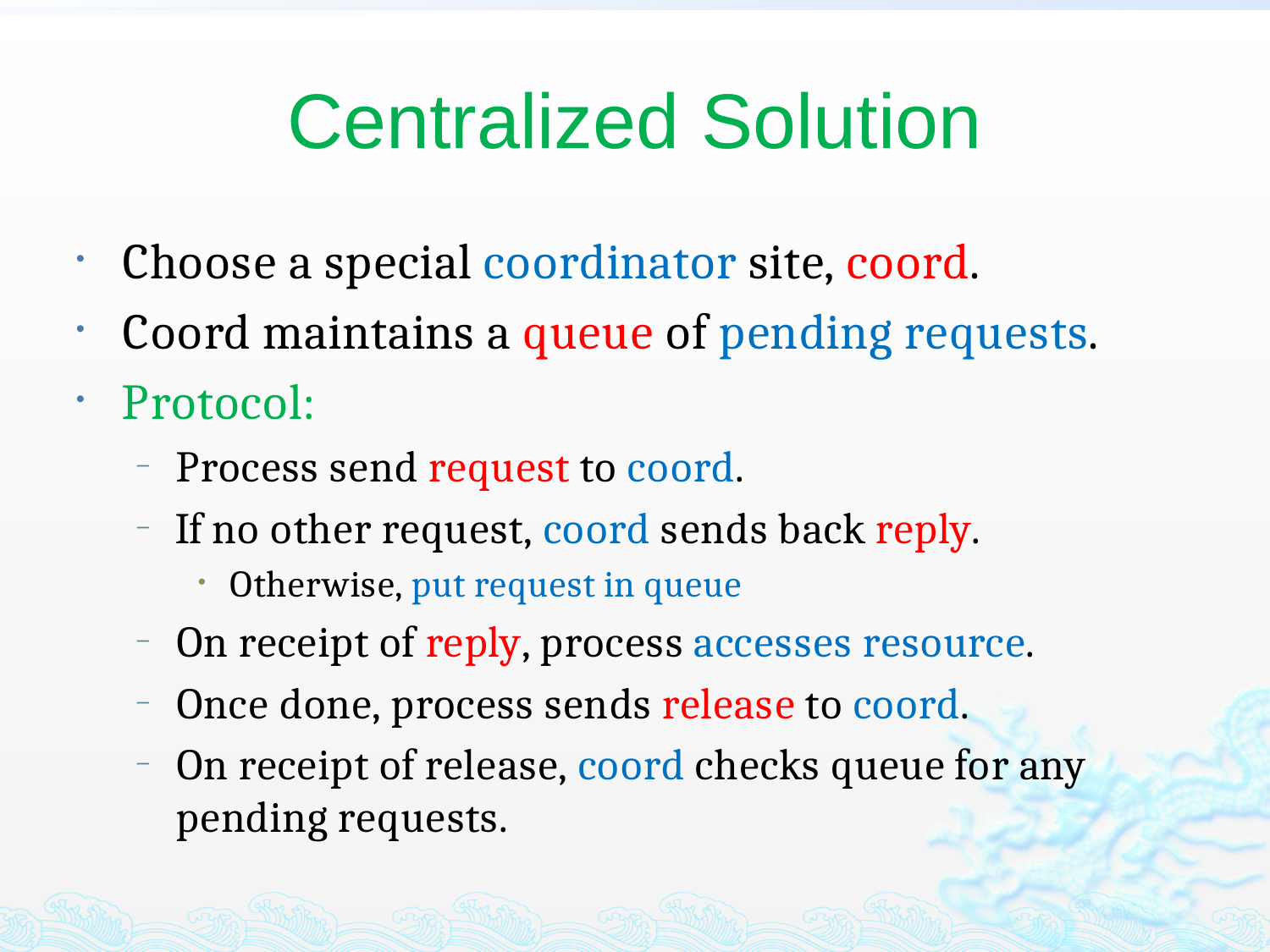

# Centralized Solution
Choose a special coordinator site, coord.
Coord maintains a queue of pending requests.
Protocol:
Process send request to coord.
If no other request, coord sends back reply.
Otherwise, put request in queue
On receipt of reply, process accesses resource.
Once done, process sends release to coord.
On receipt of release, coord checks queue for any pending requests.